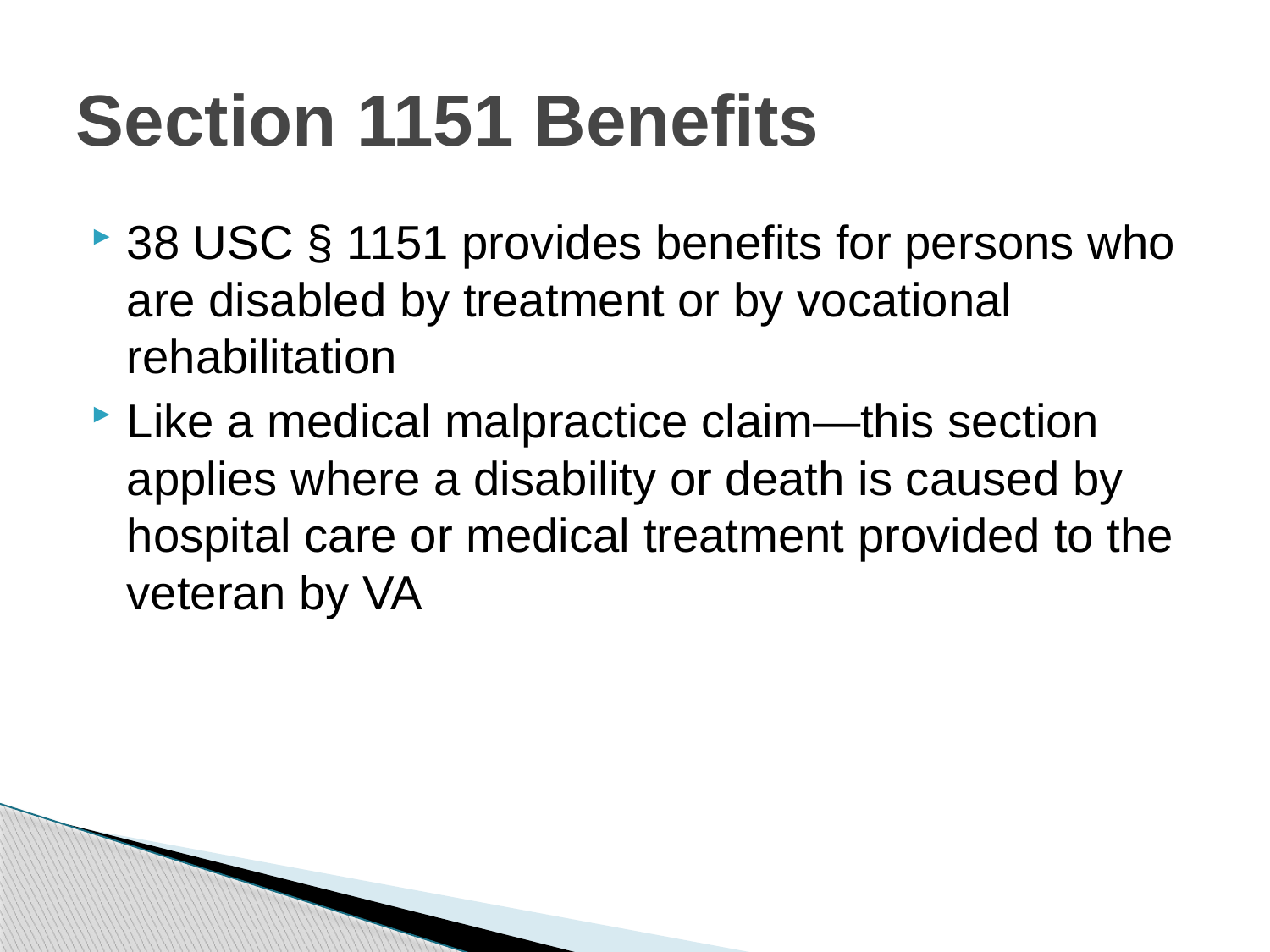

# Section 1151 Benefits
38 USC § 1151 provides benefits for persons who are disabled by treatment or by vocational rehabilitation
Like a medical malpractice claim—this section applies where a disability or death is caused by hospital care or medical treatment provided to the veteran by VA